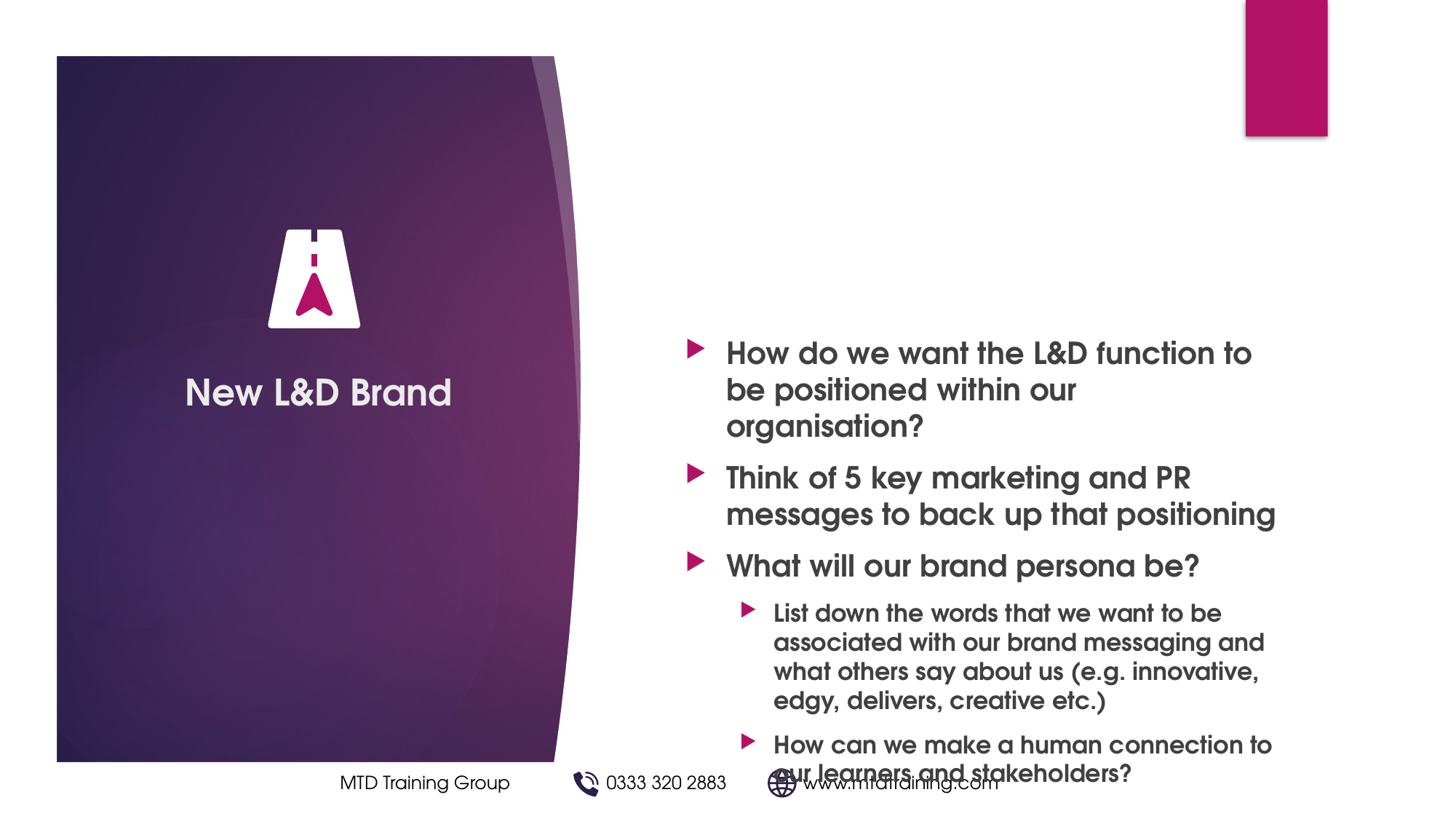

# New L&D Brand

How do we want the L&D function to be positioned within our organisation?
Think of 5 key marketing and PR messages to back up that positioning
What will our brand persona be?
List down the words that we want to be associated with our brand messaging and what others say about us (e.g. innovative, edgy, delivers, creative etc.)
How can we make a human connection to our learners and stakeholders?